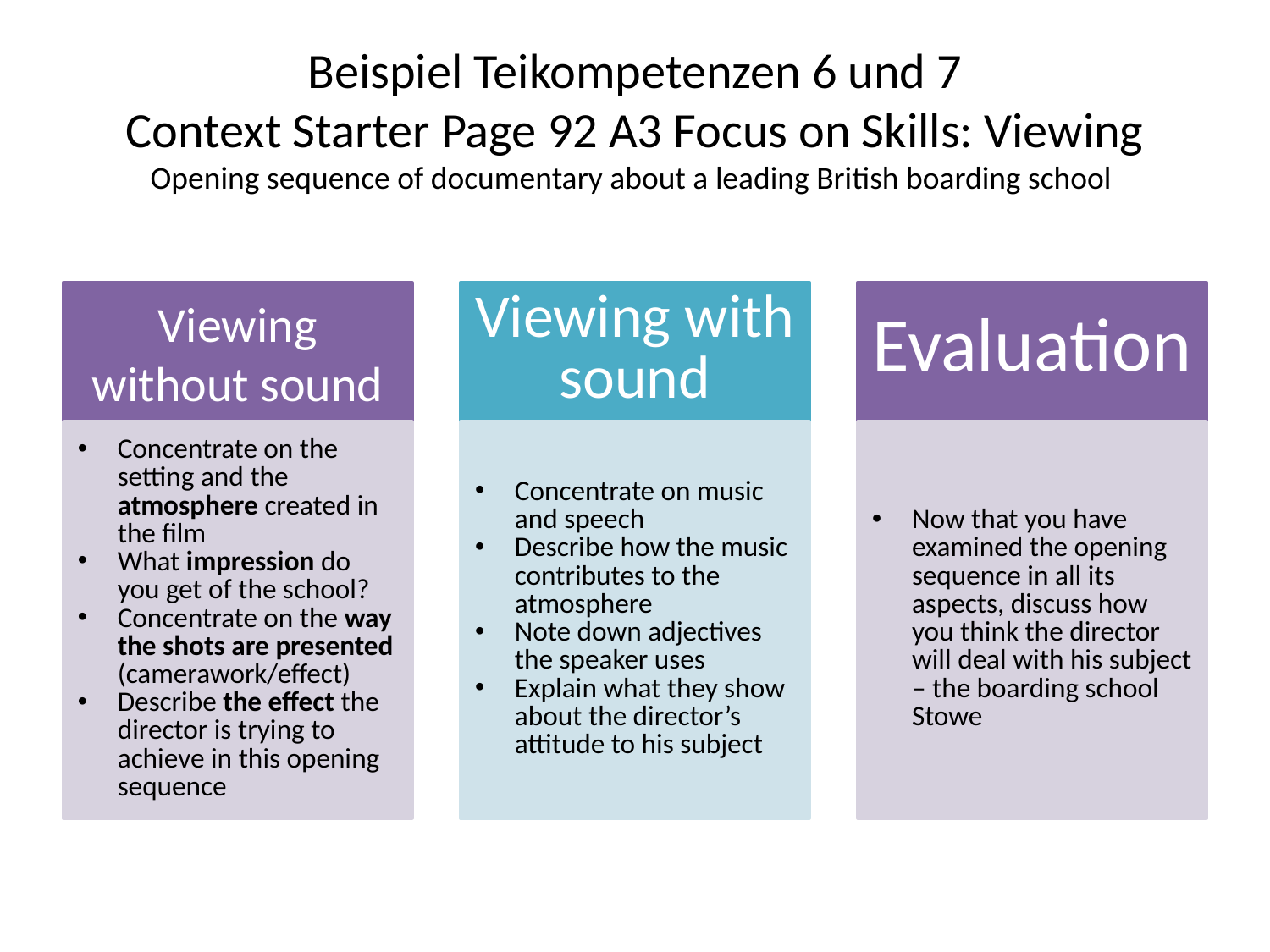

# Beispiel Teikompetenzen 6 und 7 Context Starter Page 92 A3 Focus on Skills: Viewing Opening sequence of documentary about a leading British boarding school
Viewing without sound
Concentrate on the setting and the atmosphere created in the film
What impression do you get of the school?
Viewing with sound
Concentrate on music and speech
Evaluation
Now that you have examined the opening sequence in all its aspects, discuss how you think the director will deal with his subject – the boarding school Stowe
Describe the effect the director is trying to achieve in this opening sequence
Concentrate on the way the shots are presented (camerawork/effect)
Describe how the music contributes to the atmosphere
Note down adjectives the speaker uses
Explain what they show about the director’s attitude to his subject